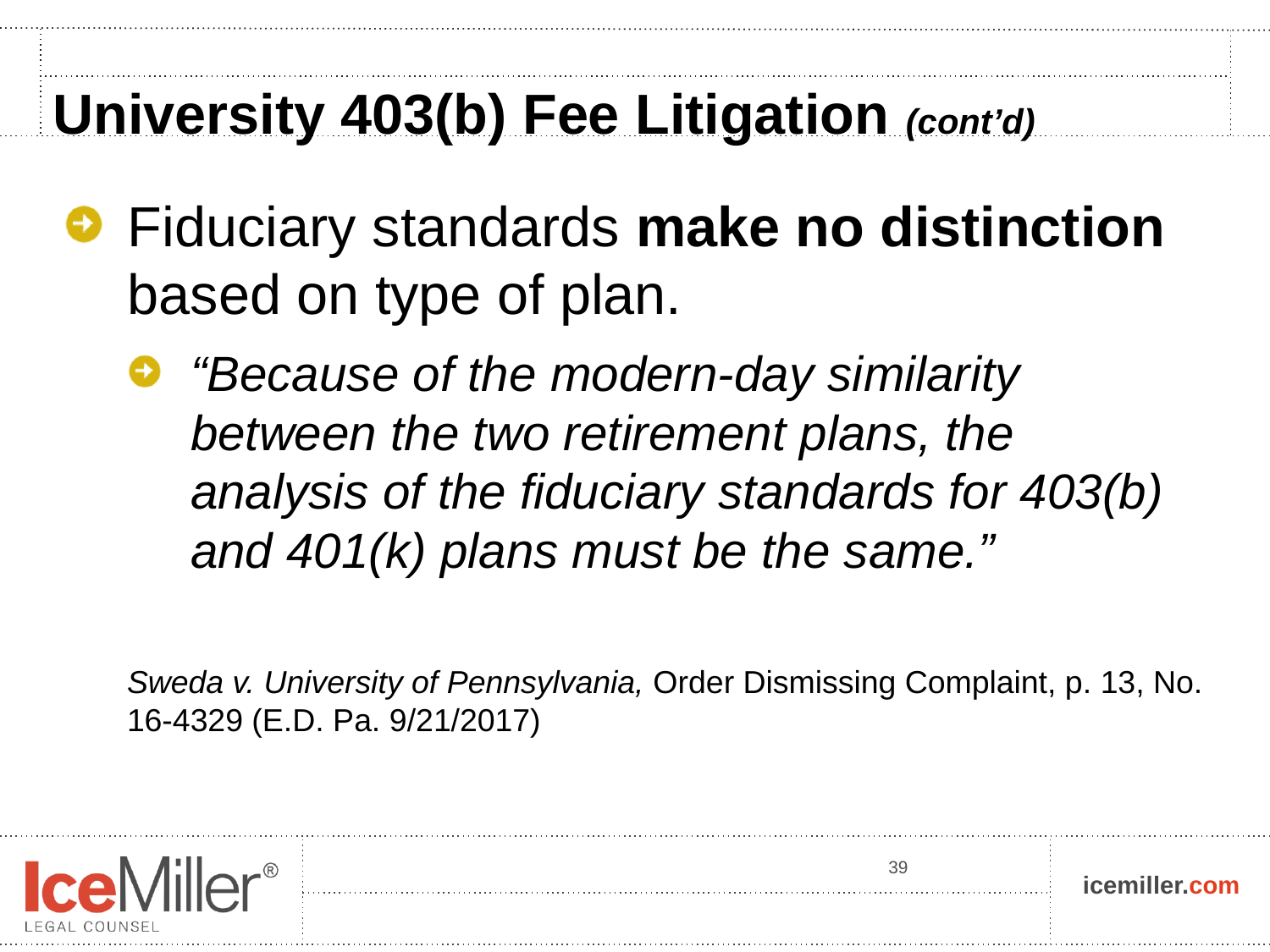

# University 403(b) Fee Litigation (cont’d)
Fiduciary standards make no distinction based on type of plan.
“Because of the modern-day similarity between the two retirement plans, the analysis of the fiduciary standards for 403(b) and 401(k) plans must be the same.”

Sweda v. University of Pennsylvania, Order Dismissing Complaint, p. 13, No. 16-4329 (E.D. Pa. 9/21/2017)

39